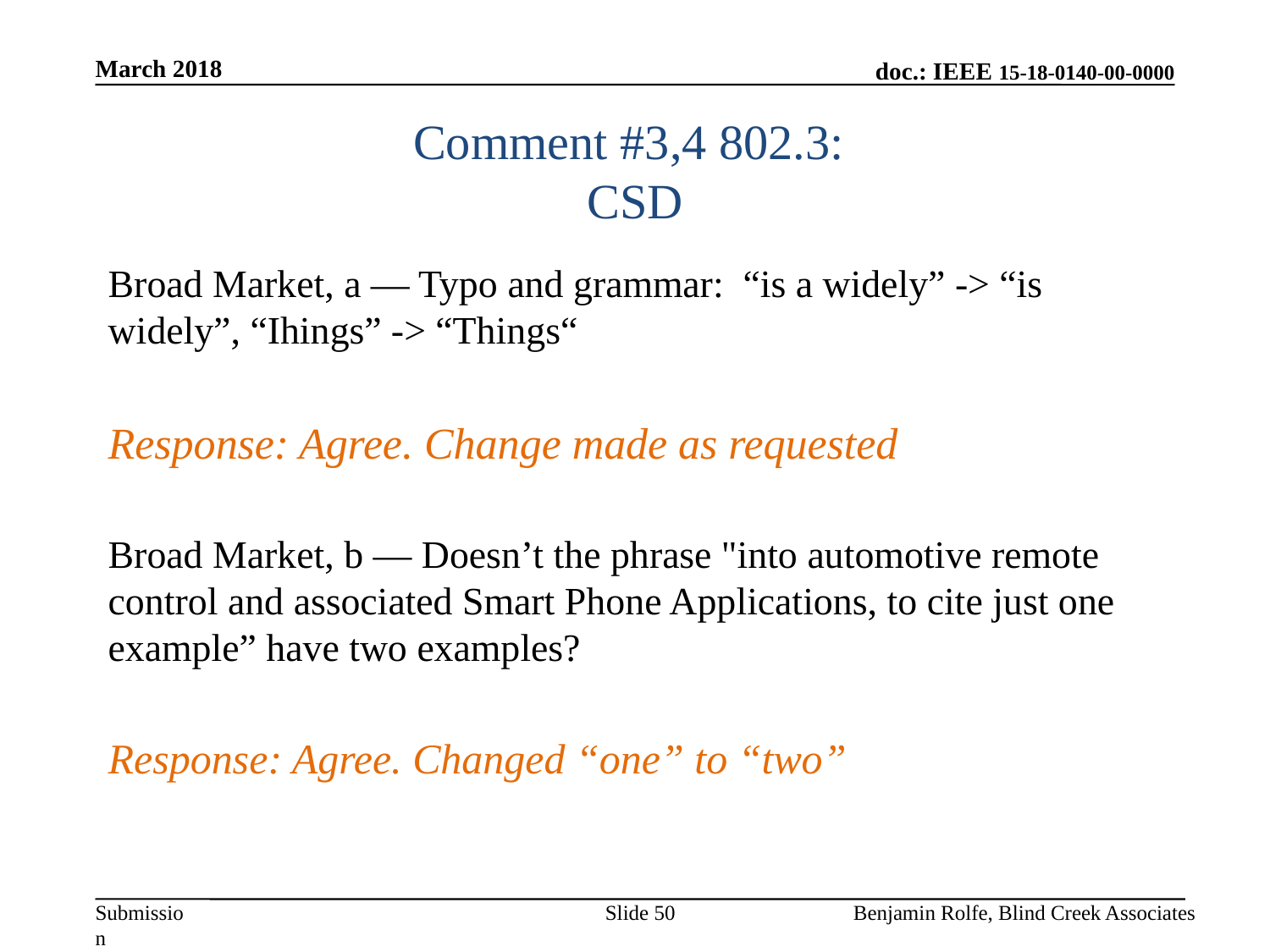

March 2018
# Comment #3,4 802.3: CSD
Broad Market, a — Typo and grammar:  “is a widely” -> “is widely”, “Ihings” -> “Things“

Response: Agree. Change made as requested

Broad Market, b — Doesn’t the phrase "into automotive remote control and associated Smart Phone Applications, to cite just one example” have two examples?

Response: Agree. Changed “one” to “two”

Slide 50
Benjamin Rolfe, Blind Creek Associates